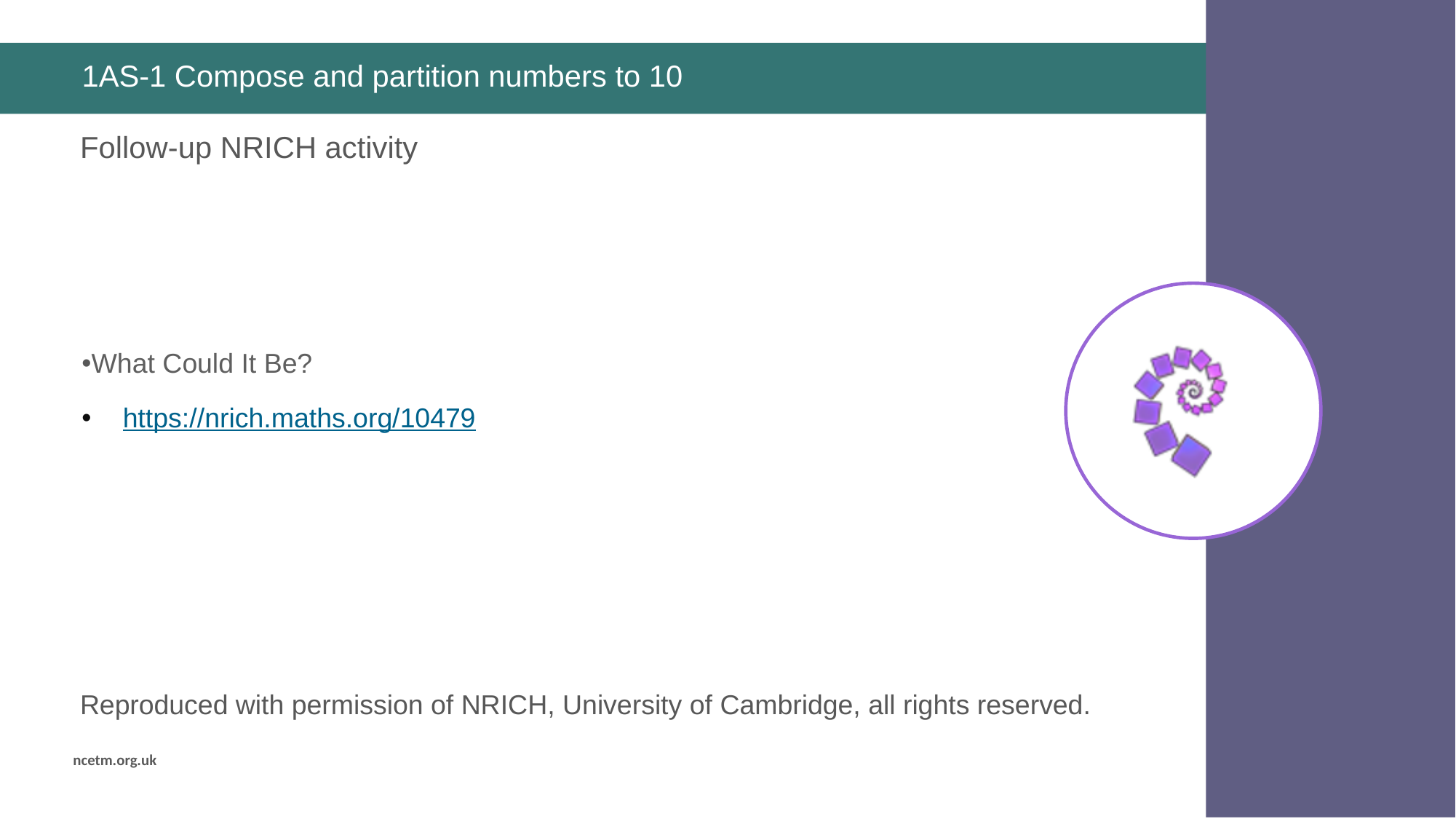

# 1AS-1 Compose and partition numbers to 10

What Could It Be?
https://nrich.maths.org/10479